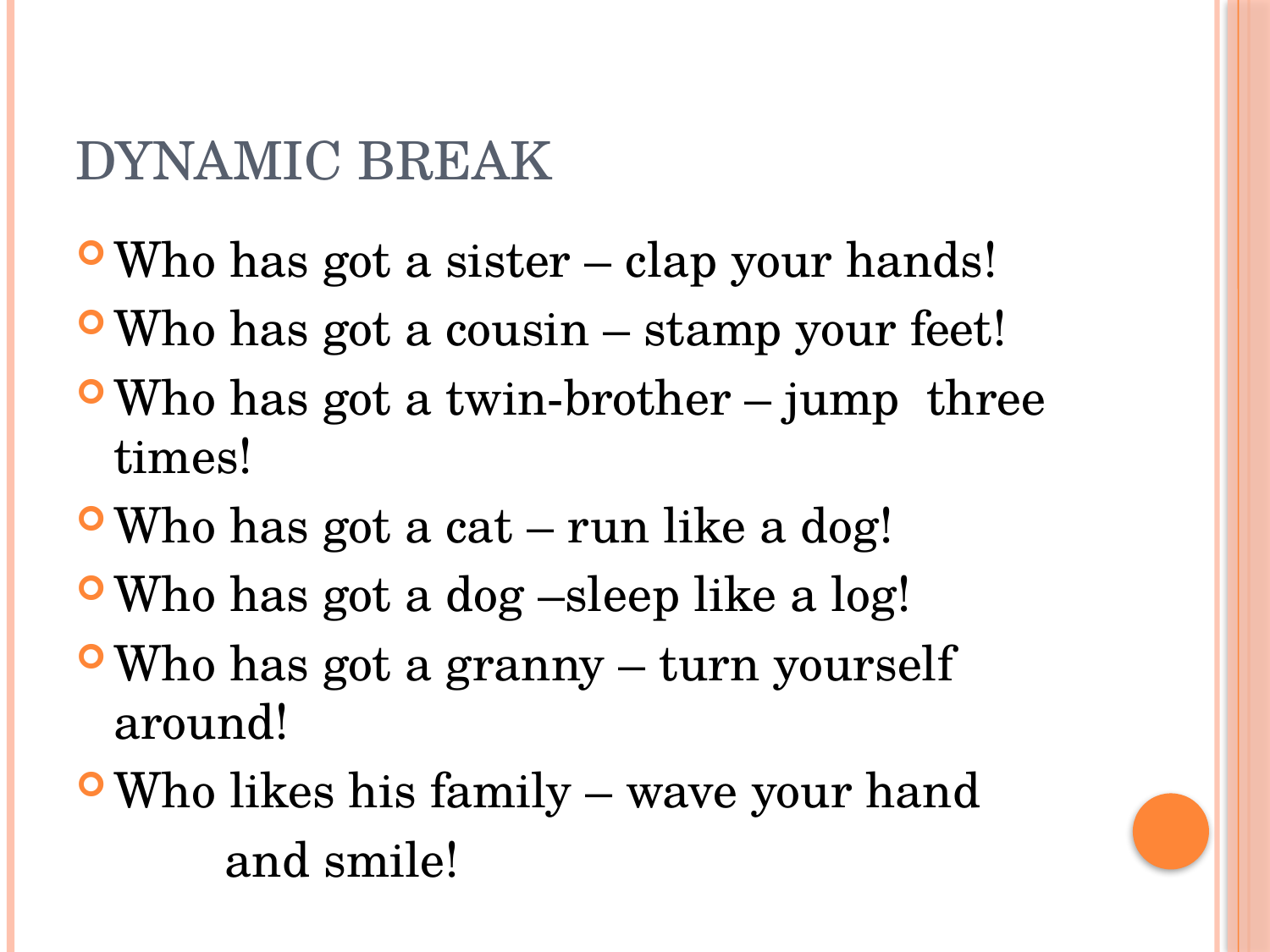

# Dynamic break
Who has got a sister – clap your hands!
Who has got a cousin – stamp your feet!
Who has got a twin-brother – jump  three times!
Who has got a cat – run like a dog!
Who has got a dog –sleep like a log!
Who has got a granny – turn yourself around!
Who likes his family – wave your hand
           and smile!